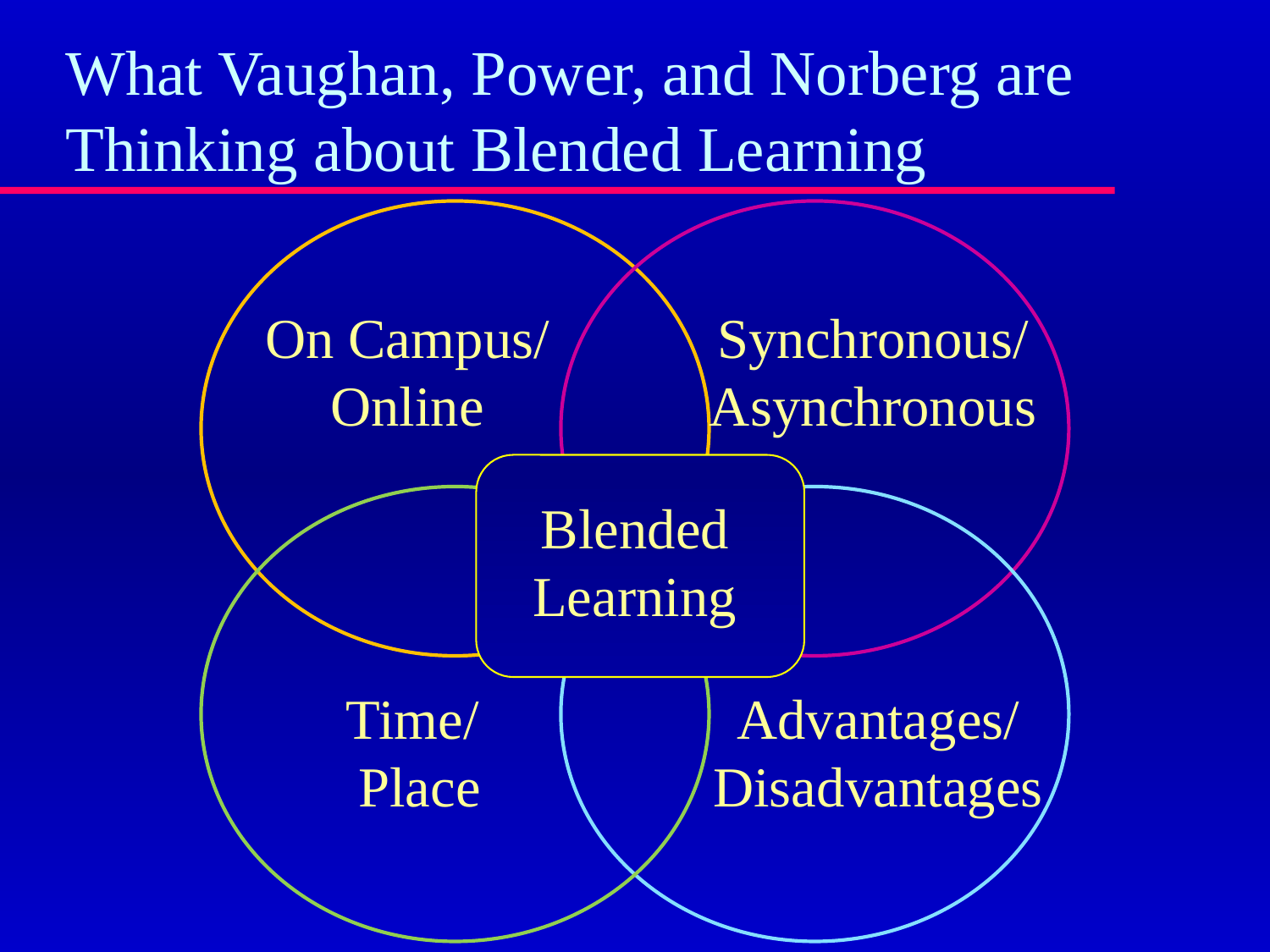

# What Vaughan, Power, and Norberg are Thinking about Blended Learning

On Campus/
Online
Synchronous/
Asynchronous

Blended Learning

Time/
 Place
Advantages/
Disadvantages